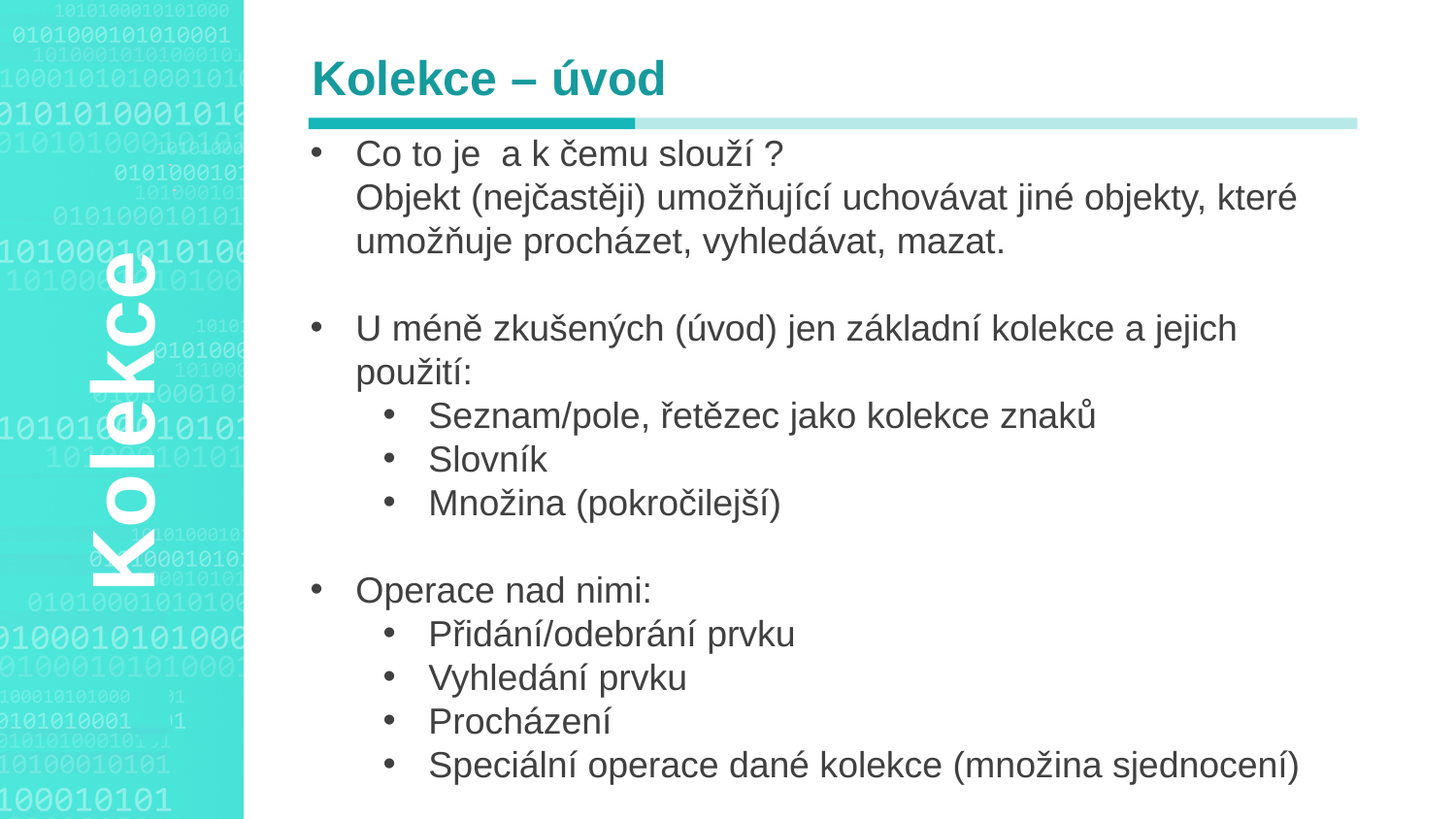

Kolekce – úvod
Co to je  a k čemu slouží ?
Objekt (nejčastěji) umožňující uchovávat jiné objekty, které umožňuje procházet, vyhledávat, mazat.

U méně zkušených (úvod) jen základní kolekce a jejich použití:
Seznam/pole, řetězec jako kolekce znaků
Slovník
Množina (pokročilejší)

Operace nad nimi:
Přidání/odebrání prvku
Vyhledání prvku
Procházení
Speciální operace dané kolekce (množina sjednocení)

Agenda Style

Kolekce